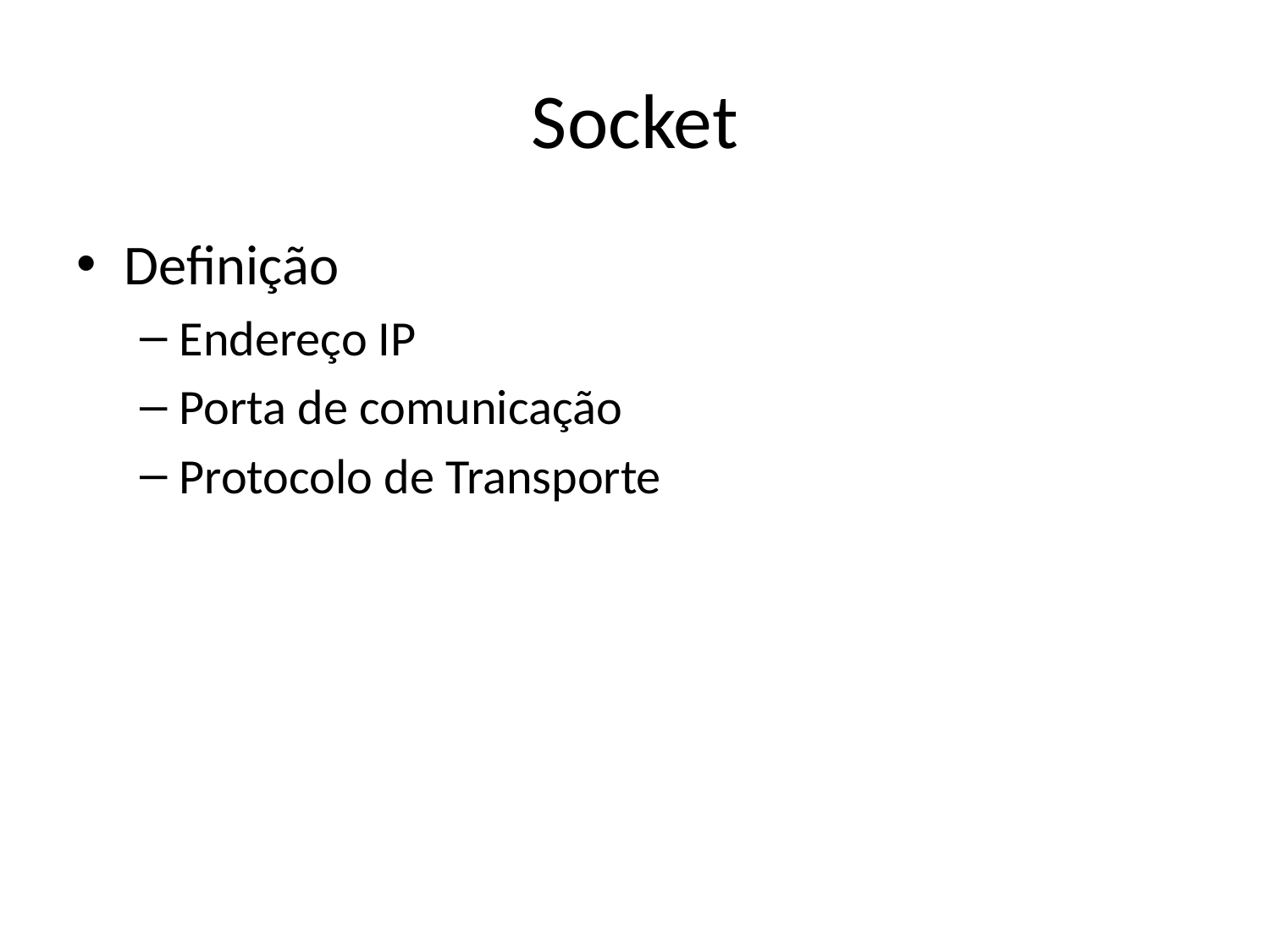

# Socket
Definição
Endereço IP
Porta de comunicação
Protocolo de Transporte